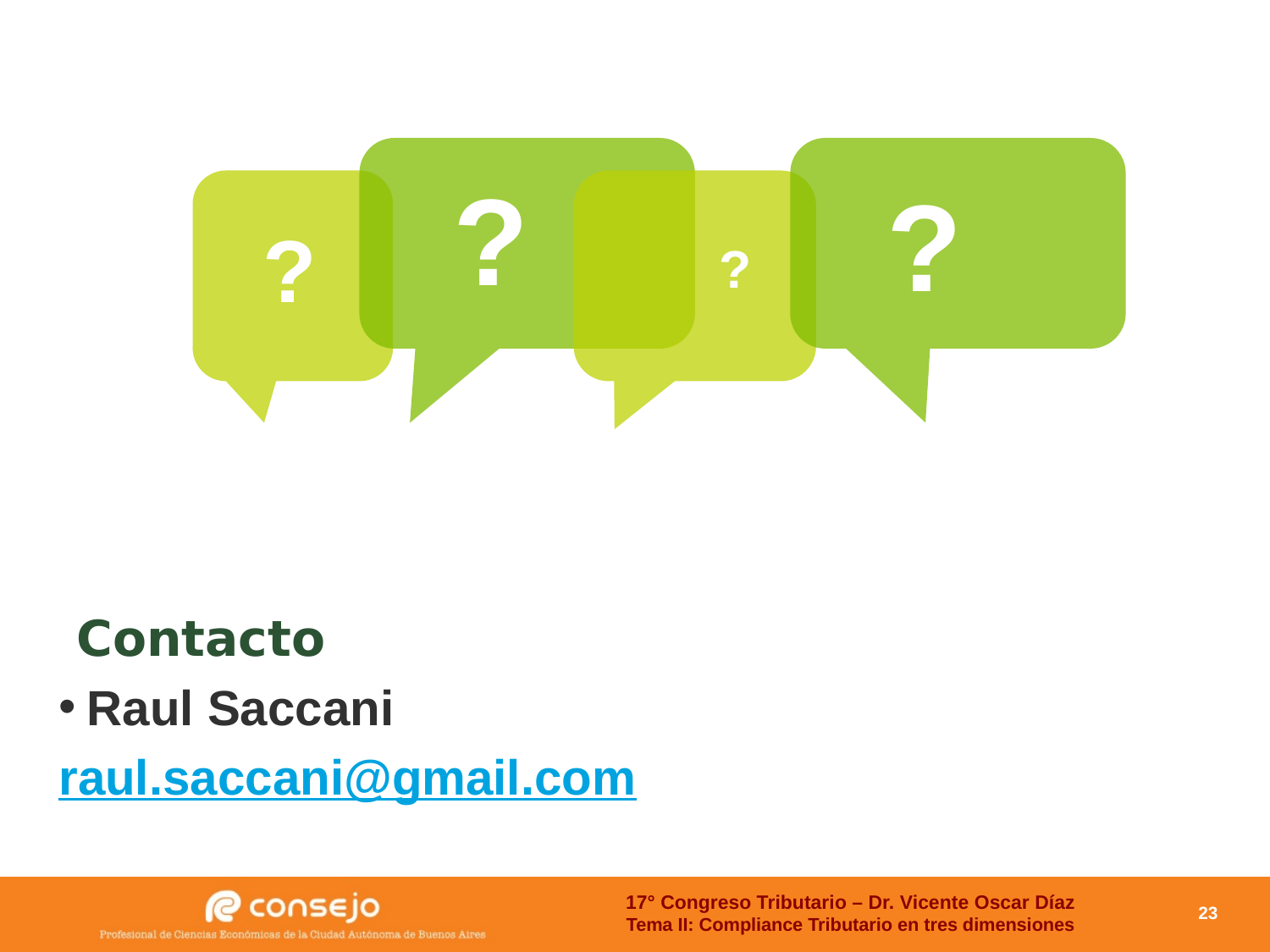

#

  ?
  ?
  ?
  ?
Contacto
Raul Saccani
raul.saccani@gmail.com